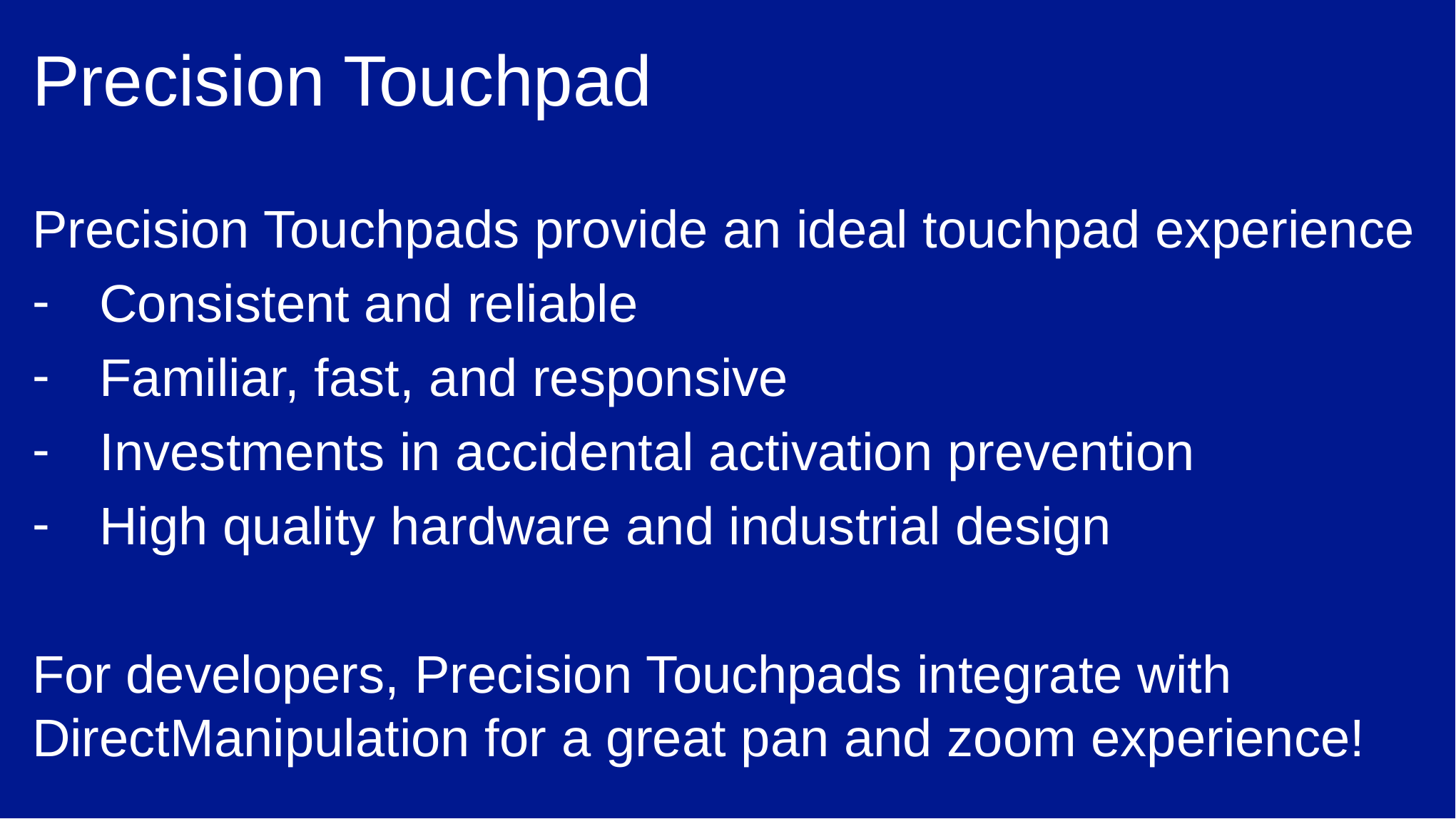

# Precision Touchpad
Precision Touchpads provide an ideal touchpad experience
Consistent and reliable
Familiar, fast, and responsive
Investments in accidental activation prevention
High quality hardware and industrial design

For developers, Precision Touchpads integrate with DirectManipulation for a great pan and zoom experience!